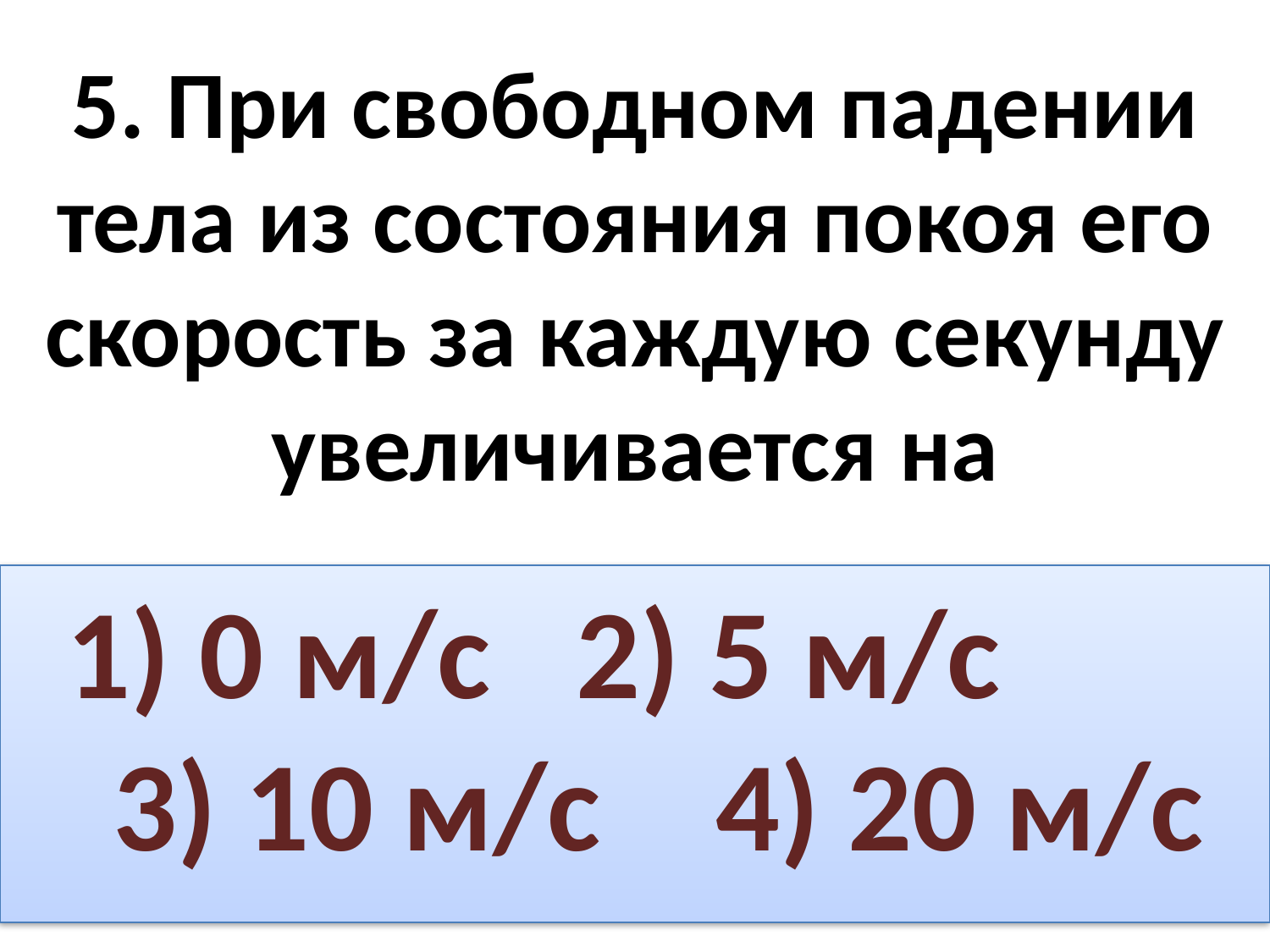

# 5. При свободном падении тела из состояния покоя его скорость за каждую секунду увеличивается на
1) 0 м/с   2) 5 м/с        3) 10 м/с    4) 20 м/с